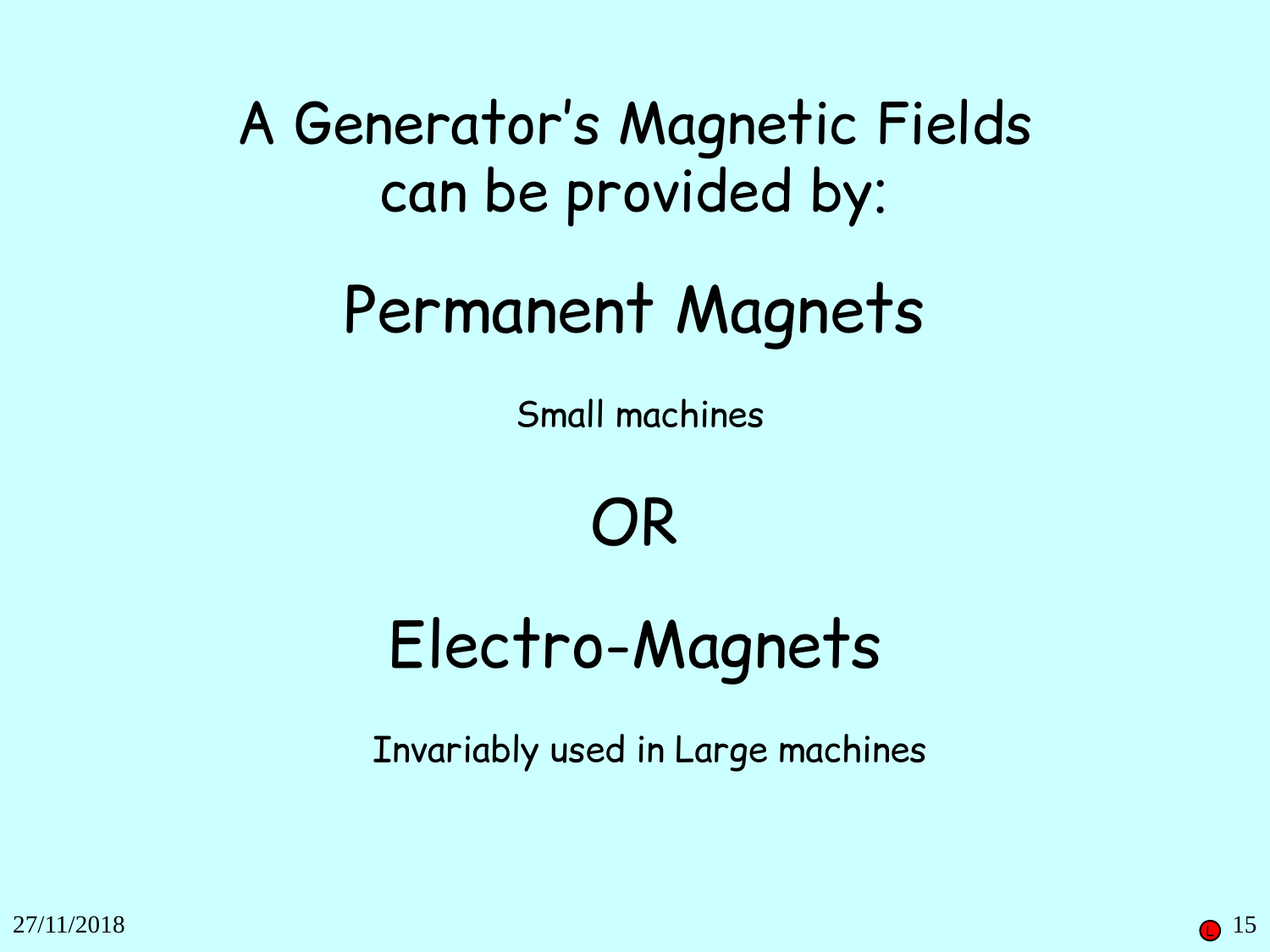

A Generator’s Magnetic Fields can be provided by:
Permanent Magnets
Small machines
OR
Electro-Magnets
Invariably used in Large machines
27/11/2018
15
L